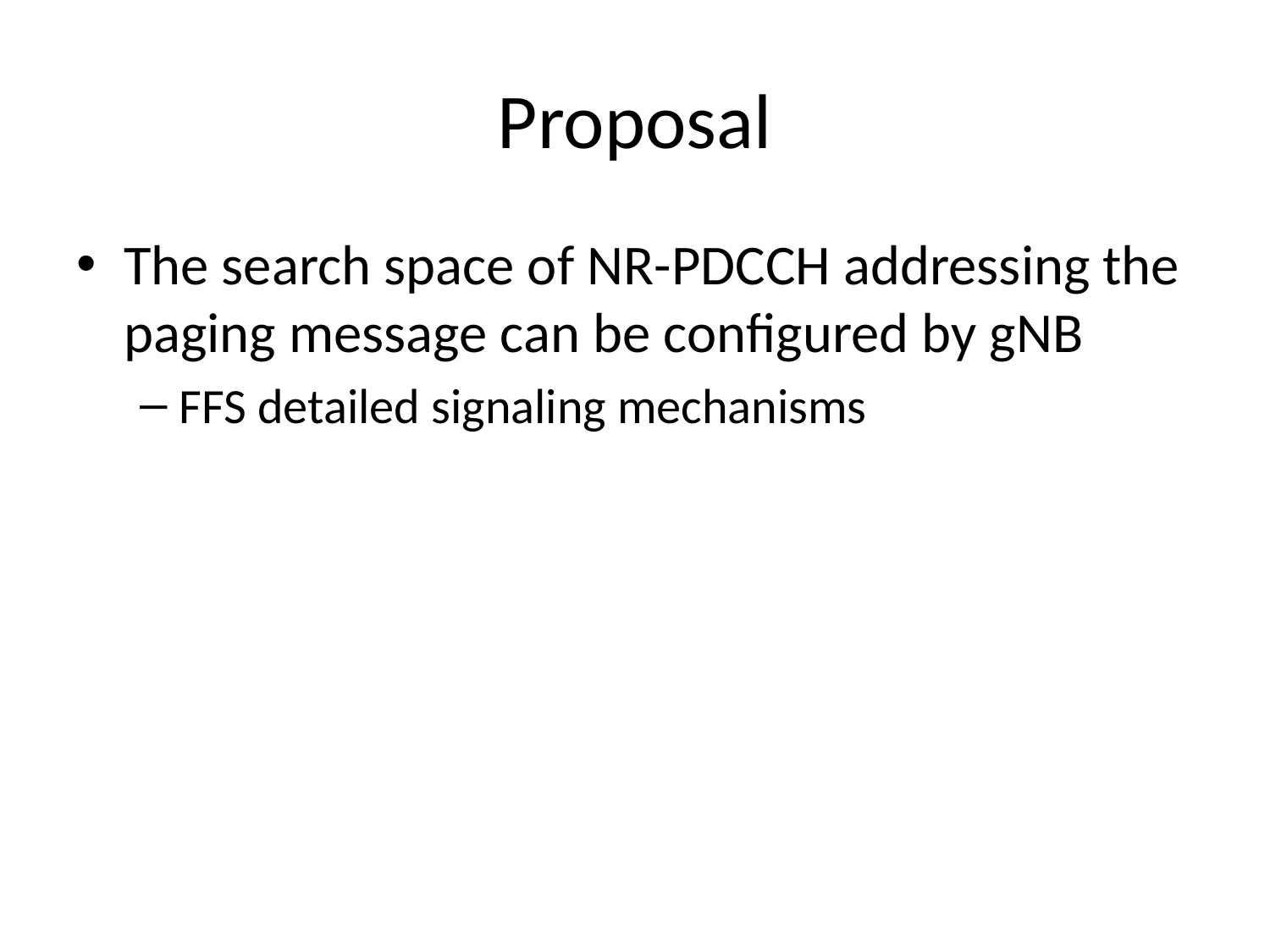

# Proposal
The search space of NR-PDCCH addressing the paging message can be configured by gNB
FFS detailed signaling mechanisms